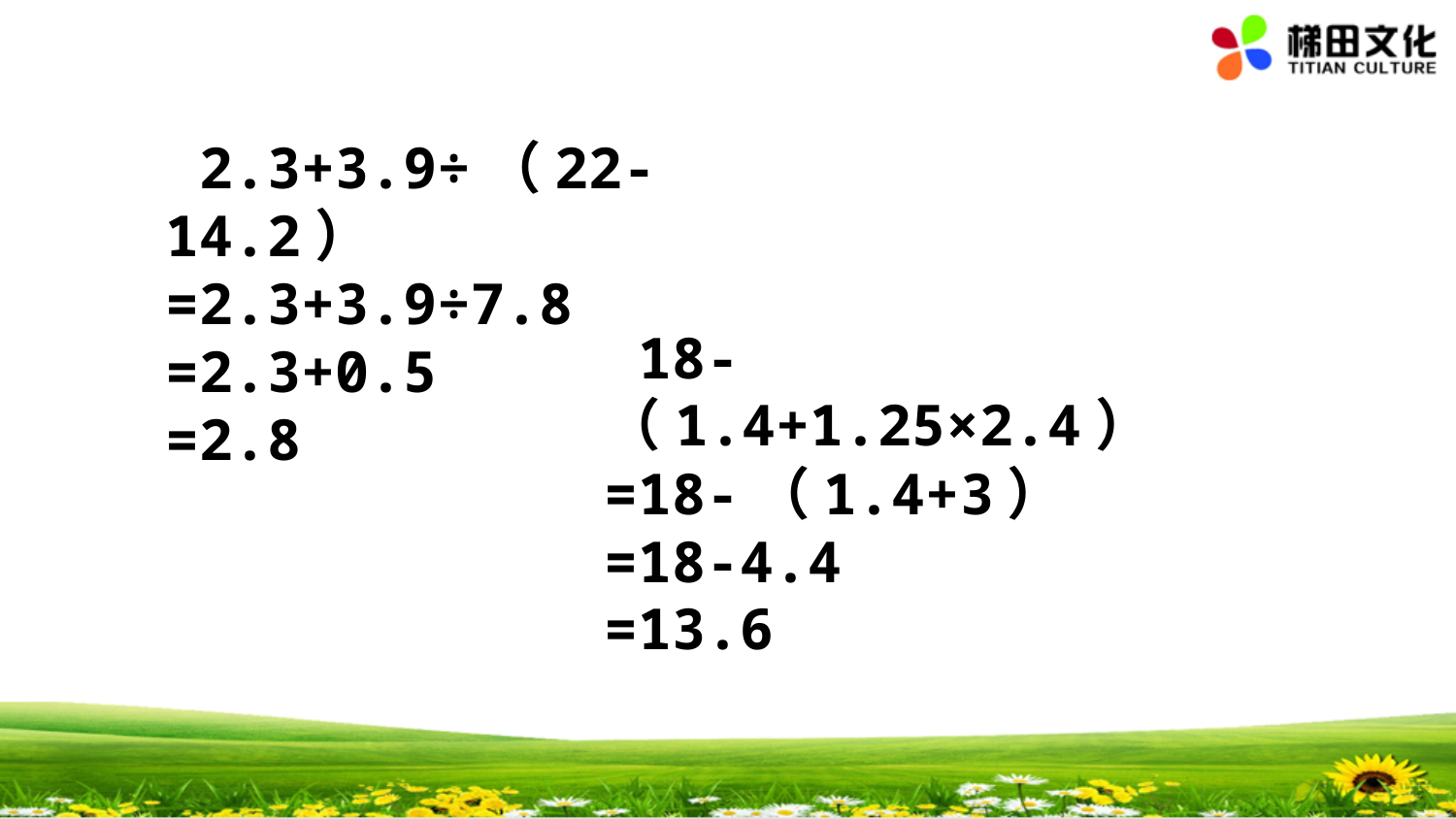

2.3+3.9÷（22-14.2）
=2.3+3.9÷7.8
=2.3+0.5
=2.8
 18-（1.4+1.25×2.4）
=18-（1.4+3）
=18-4.4
=13.6